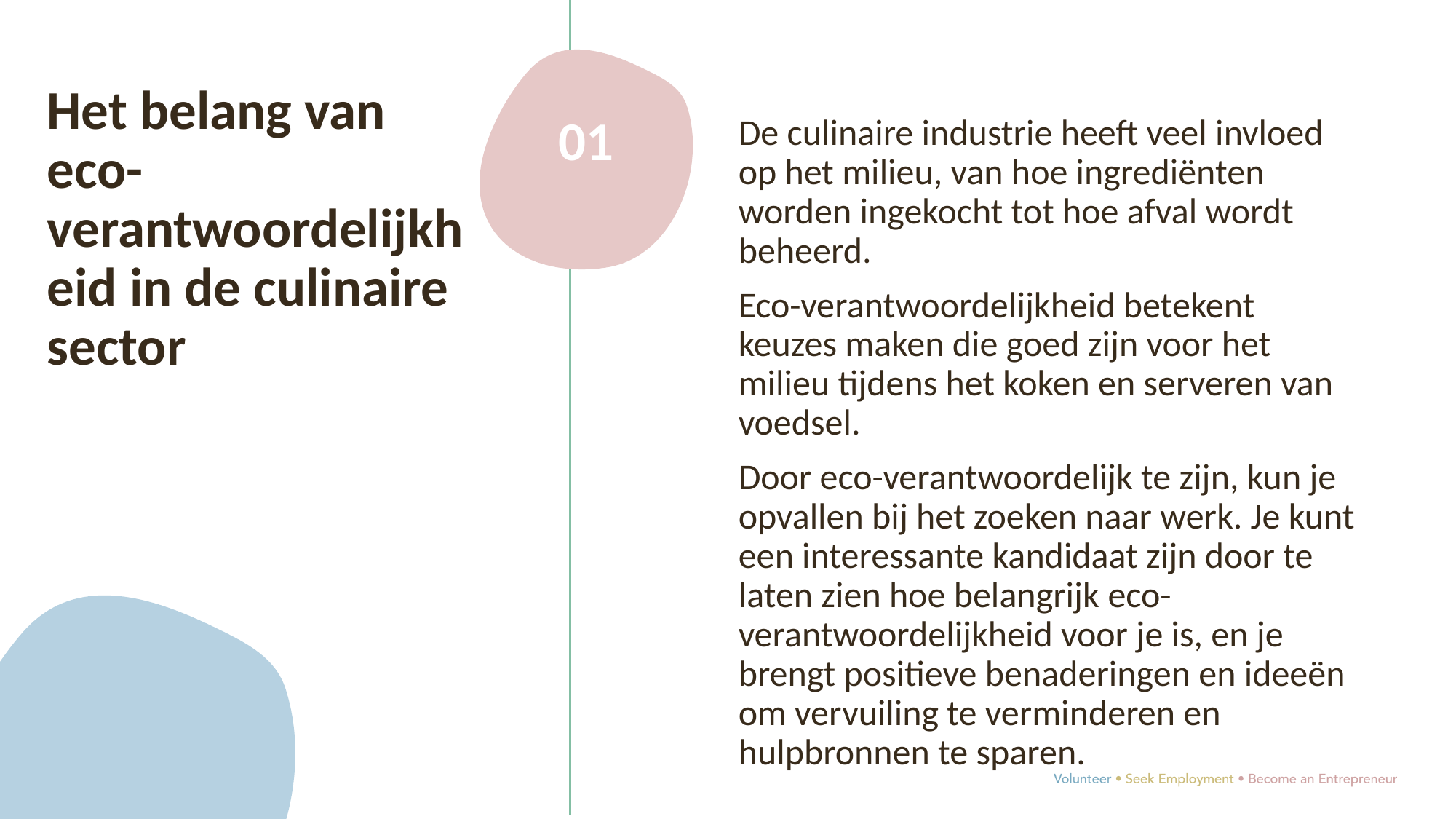

Het belang van eco-verantwoordelijkheid in de culinaire sector
01
De culinaire industrie heeft veel invloed op het milieu, van hoe ingrediënten worden ingekocht tot hoe afval wordt beheerd.
Eco-verantwoordelijkheid betekent keuzes maken die goed zijn voor het milieu tijdens het koken en serveren van voedsel.
Door eco-verantwoordelijk te zijn, kun je opvallen bij het zoeken naar werk. Je kunt een interessante kandidaat zijn door te laten zien hoe belangrijk eco-verantwoordelijkheid voor je is, en je brengt positieve benaderingen en ideeën om vervuiling te verminderen en hulpbronnen te sparen.